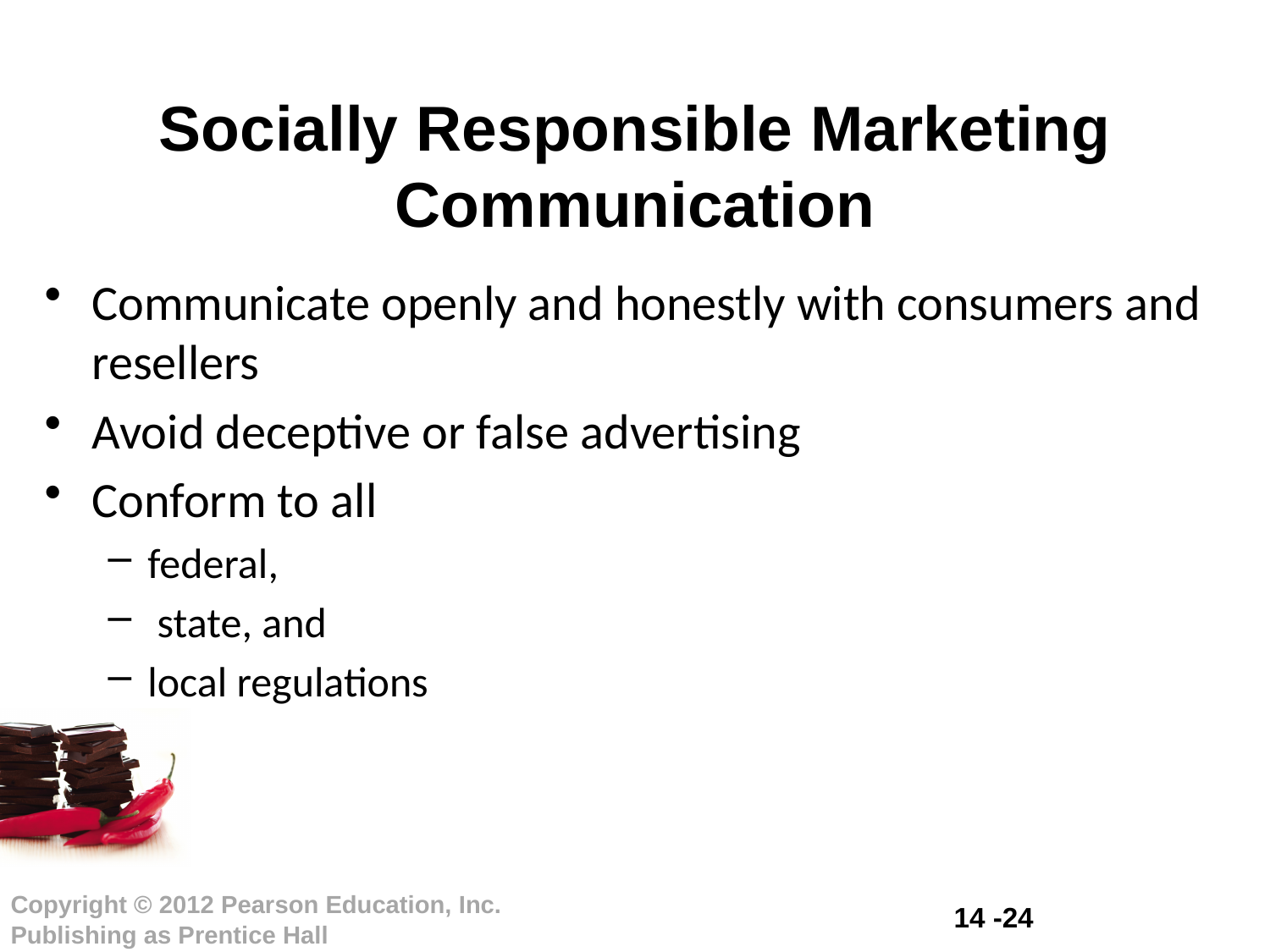

# Socially Responsible Marketing Communication
Communicate openly and honestly with consumers and resellers
Avoid deceptive or false advertising
Conform to all
federal,
 state, and
local regulations